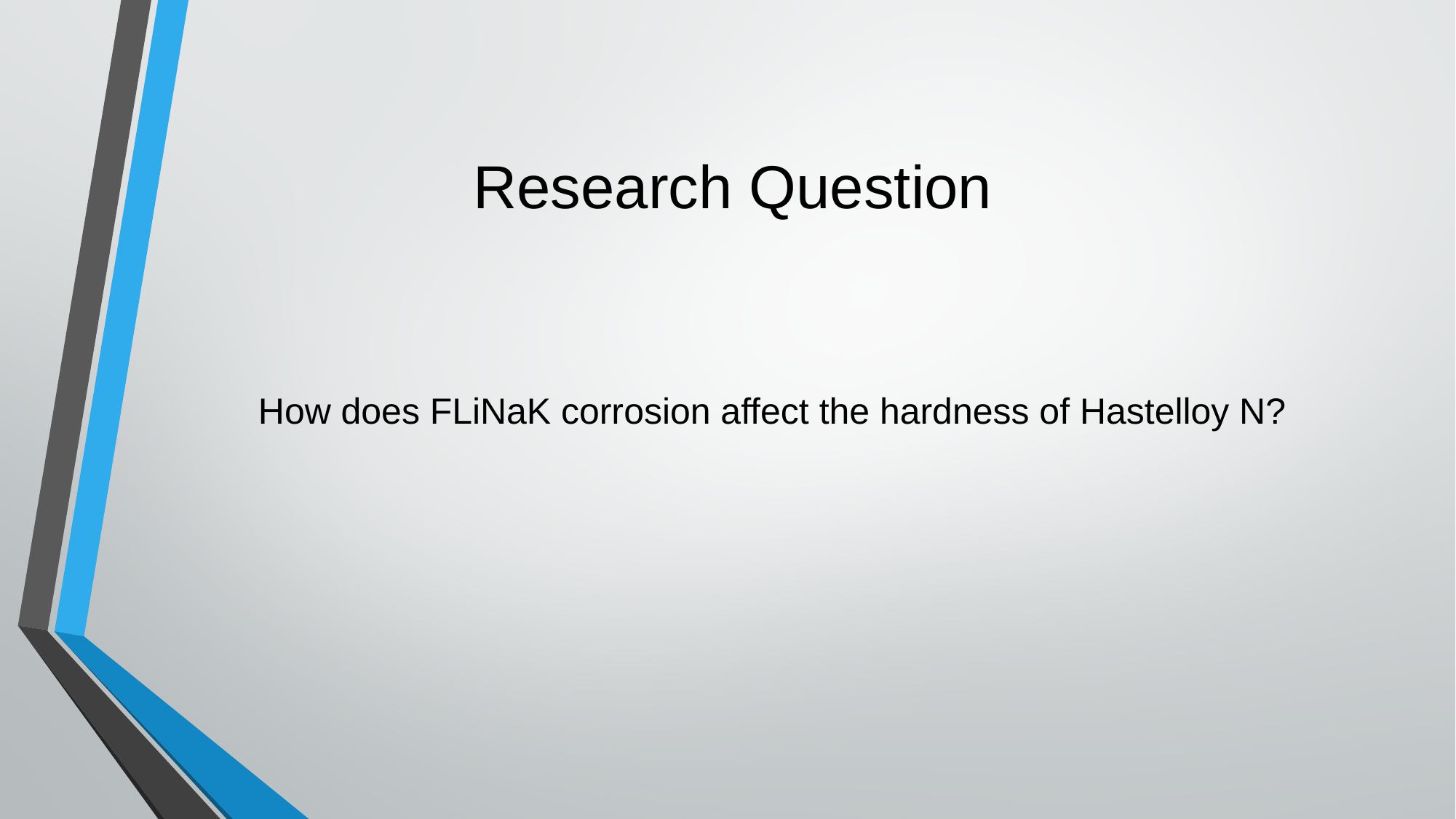

# Research Question
How does FLiNaK corrosion affect the hardness of Hastelloy N?